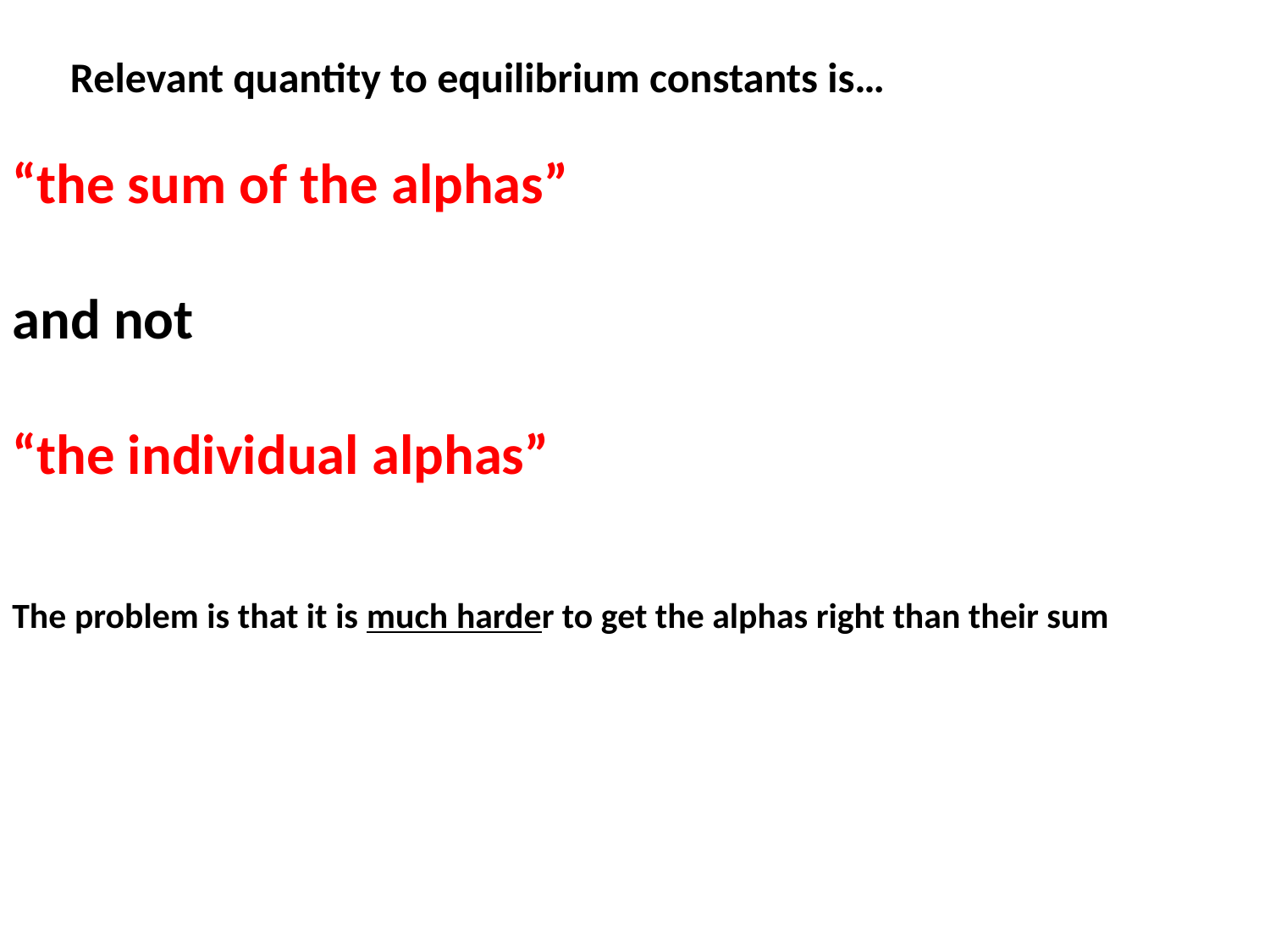

Relevant quantity to equilibrium constants is…
“the sum of the alphas”

and not

“the individual alphas”

The problem is that it is much harder to get the alphas right than their sum